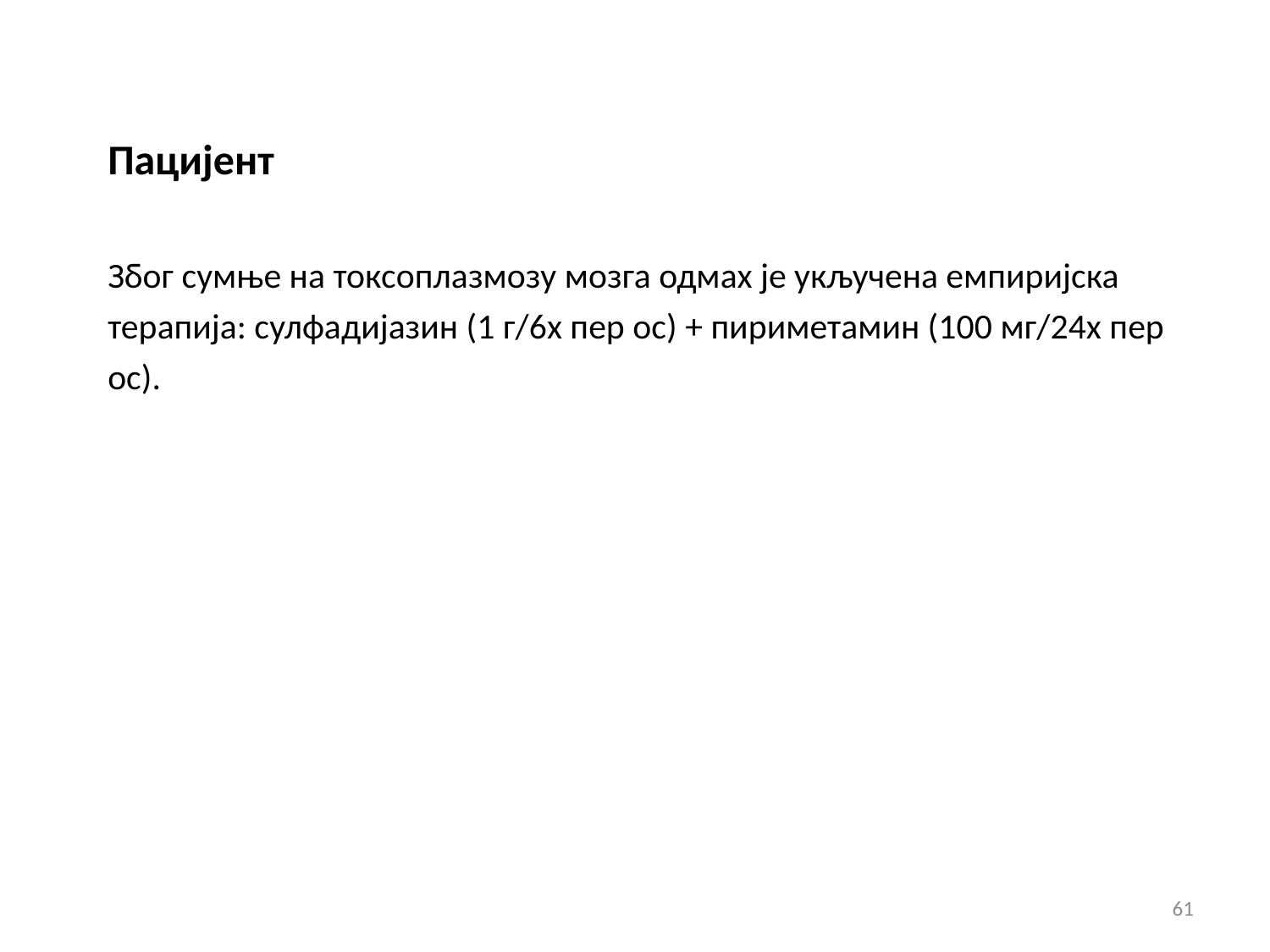

Пацијент

Због сумње на токсоплазмозу мозга одмах је укључена емпиријска терапија: сулфадијазин (1 г/6х пер ос) + пириметамин (100 мг/24х пер ос).
61